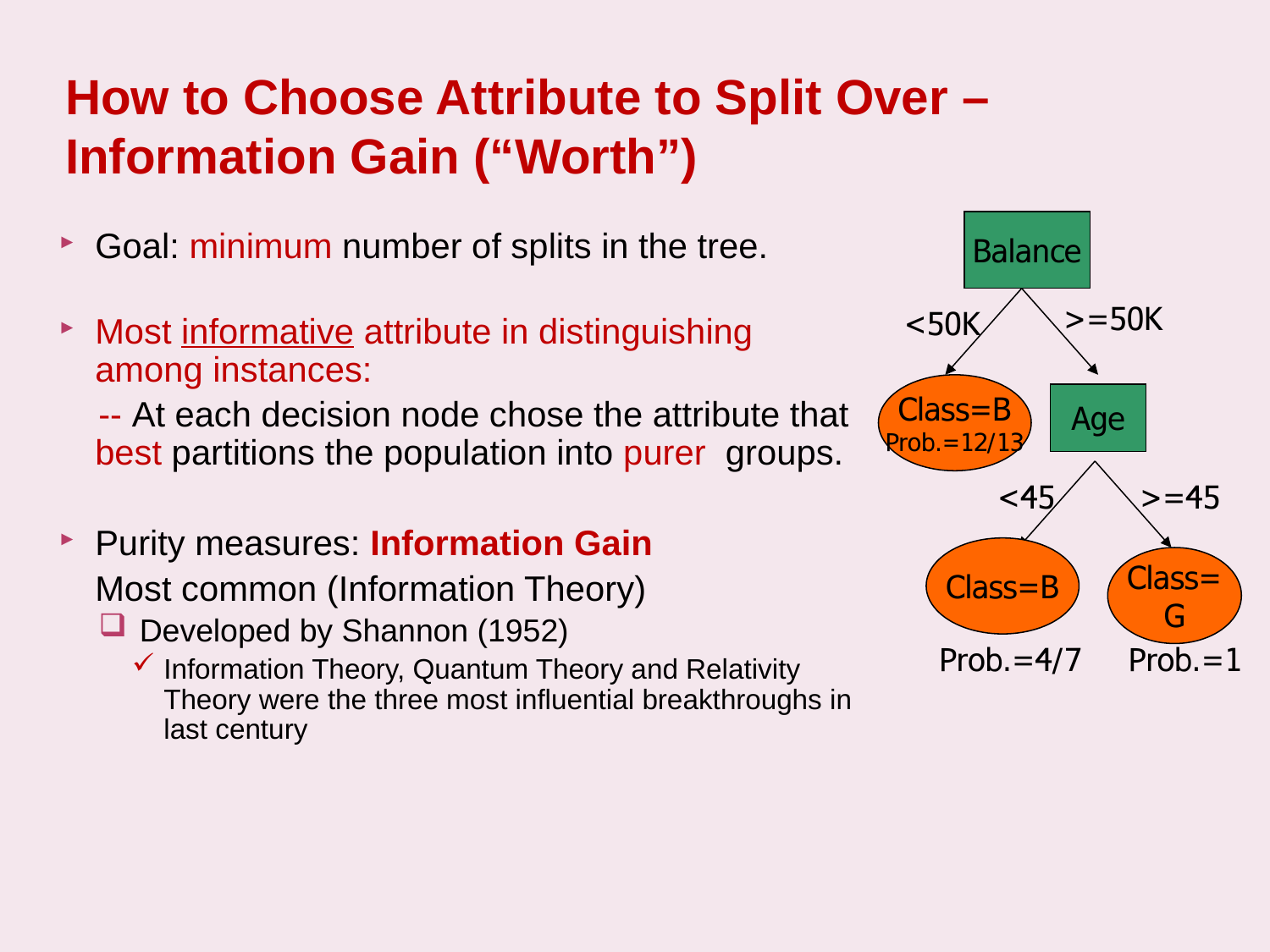

# How to Choose Attribute to Split Over – Information Gain (“Worth”)
Balance

>=50K
<50K
Class=B
Prob.=12/13
Age

<45
>=45
Class=B
Class=
G
Prob.=4/7
Prob.=1
Goal: minimum number of splits in the tree.

Most informative attribute in distinguishing among instances:
    -- At each decision node chose the attribute that best partitions the population into purer  groups.

Purity measures: Information Gain
	Most common (Information Theory)
 Developed by Shannon (1952)
Information Theory, Quantum Theory and Relativity Theory were the three most influential breakthroughs in last century